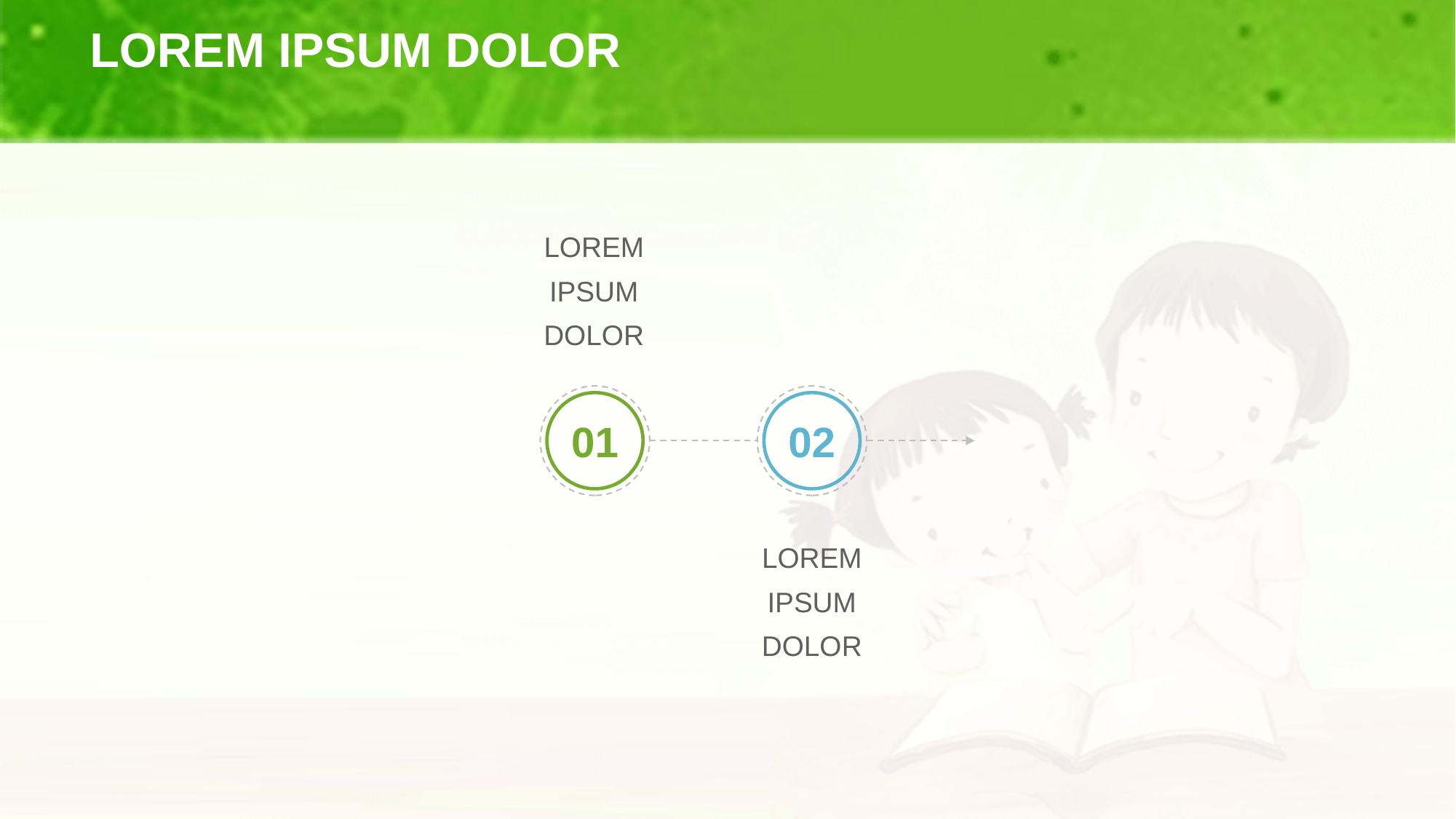

LOREM IPSUM DOLOR
LOREM IPSUM DOLOR

01

02
LOREM IPSUM DOLOR